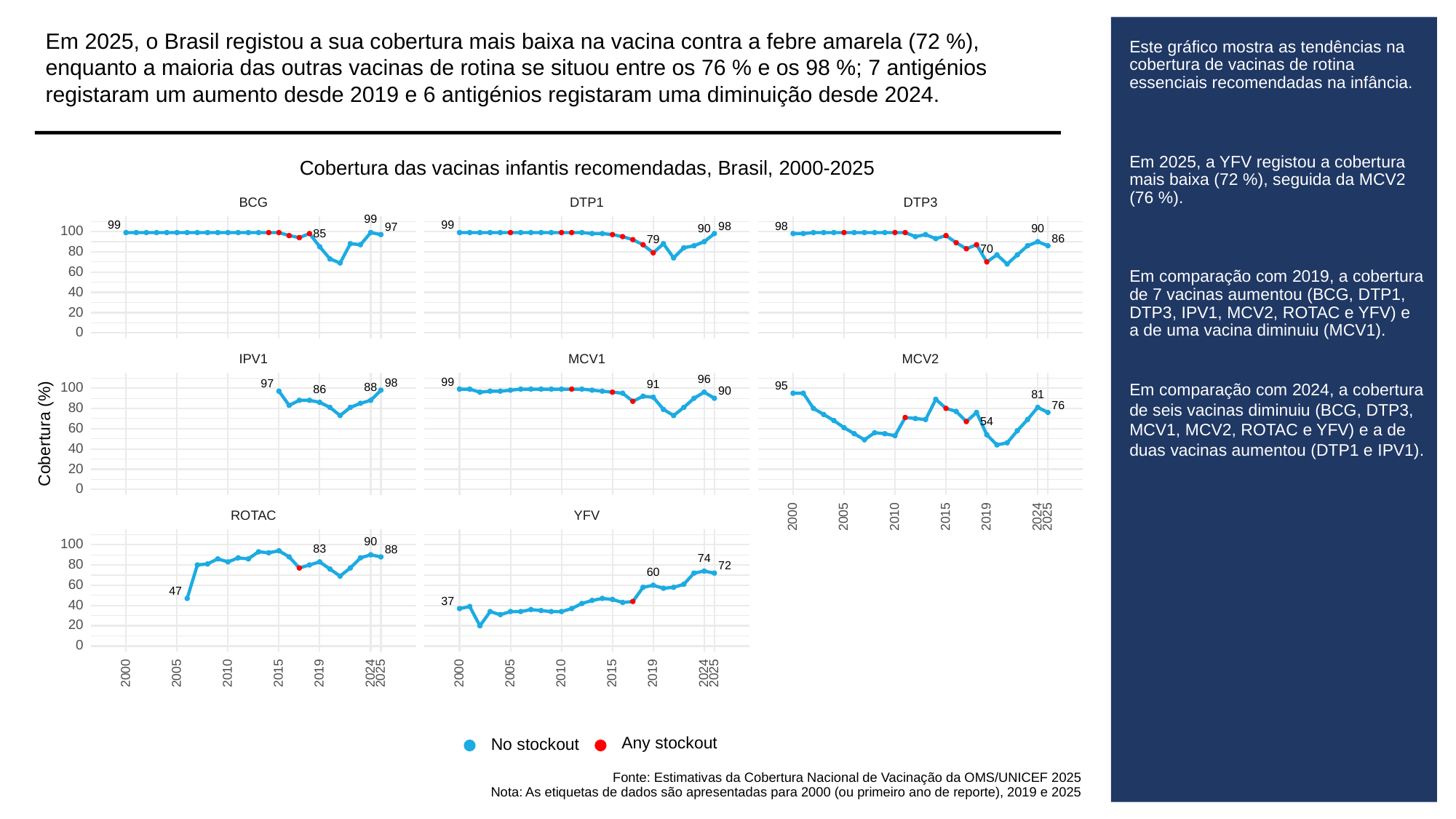

Em 2025, o Brasil registou a sua cobertura mais baixa na vacina contra a febre amarela (72 %), enquanto a maioria das outras vacinas de rotina se situou entre os 76 % e os 98 %; 7 antigénios registaram um aumento desde 2019 e 6 antigénios registaram uma diminuição desde 2024.
# Este gráfico mostra as tendências na cobertura de vacinas de rotina essenciais recomendadas na infância.

Em 2025, a YFV registou a cobertura mais baixa (72 %), seguida da MCV2 (76 %).

Em comparação com 2019, a cobertura de 7 vacinas aumentou (BCG, DTP1, DTP3, IPV1, MCV2, ROTAC e YFV) e a de uma vacina diminuiu (MCV1).

Em comparação com 2024, a cobertura de seis vacinas diminuiu (BCG, DTP3, MCV1, MCV2, ROTAC e YFV) e a de duas vacinas aumentou (DTP1 e IPV1).

Cobertura das vacinas infantis recomendadas, Brasil, 2000-2025
BCG
DTP3
DTP1
99

99
99
98
98
97
90
90
100
85

86

79

70

80

60

40

20

0

MCV1
MCV2
IPV1

96

99
98
97
91
95
100
88
86

90

81

76

80

54

60

Cobertura (%)

40

20

0

ROTAC
YFV
2000
2005
2010
2015
2019
2024
2025

90
100

83
88

74

80

72

60

60

47

37

40

20

0

2000
2005
2010
2015
2019
2024
2025
2000
2005
2010
2015
2019
2024
2025
Any stockout
No stockout

Fonte: Estimativas da Cobertura Nacional de Vacinação da OMS/UNICEF 2025
Nota: As etiquetas de dados são apresentadas para 2000 (ou primeiro ano de reporte), 2019 e 2025